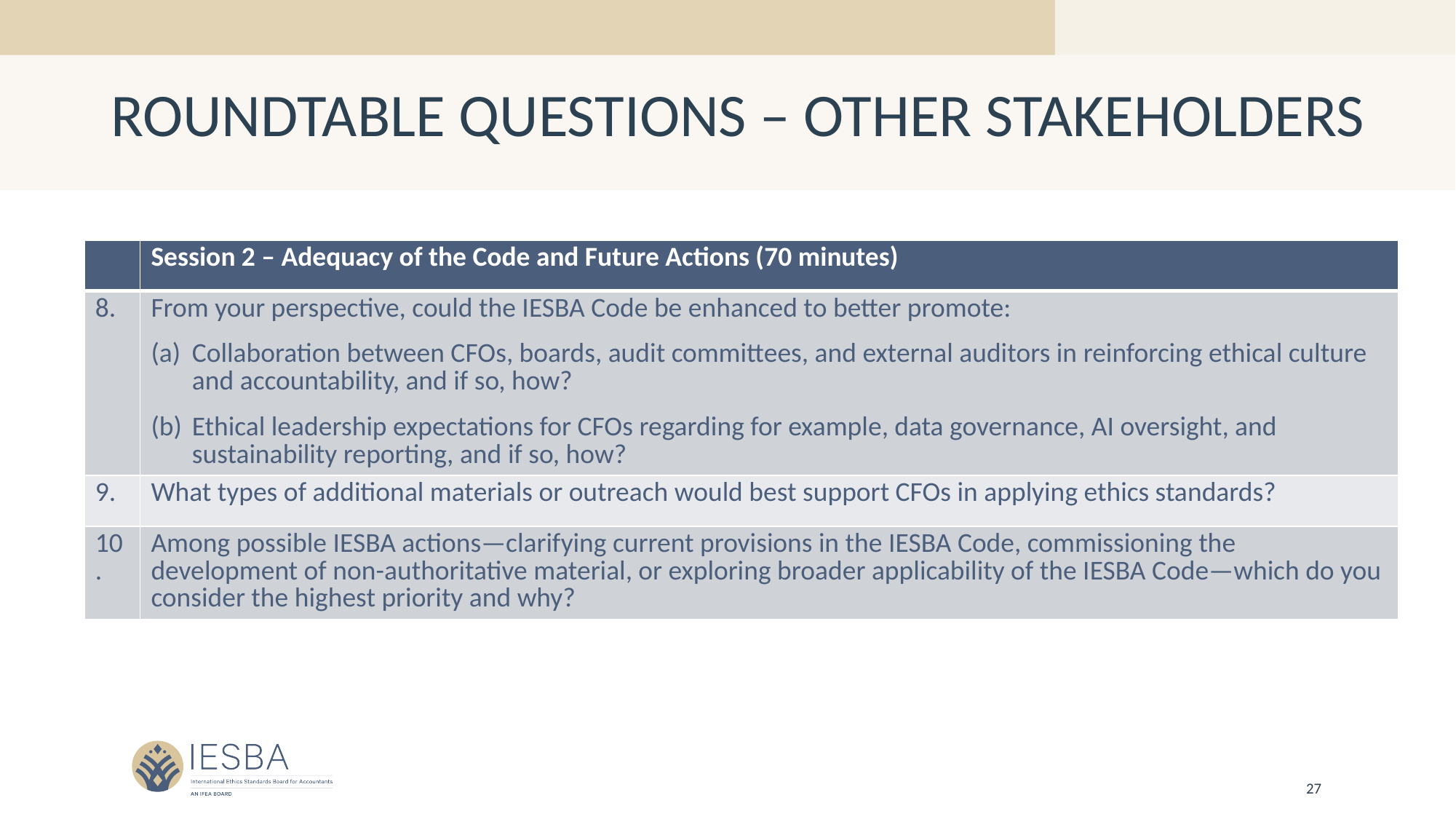

ROUNDTABLE QUESTIONS – OTHER STAKEHOLDERS

|  | Session 2 – Adequacy of the Code and Future Actions (70 minutes) |
| --- | --- |
| 8. | From your perspective, could the IESBA Code be enhanced to better promote: Collaboration between CFOs, boards, audit committees, and external auditors in reinforcing ethical culture and accountability, and if so, how? Ethical leadership expectations for CFOs regarding for example, data governance, AI oversight, and sustainability reporting, and if so, how? |
| 9. | What types of additional materials or outreach would best support CFOs in applying ethics standards? |
| 10. | Among possible IESBA actions—clarifying current provisions in the IESBA Code, commissioning the development of non-authoritative material, or exploring broader applicability of the IESBA Code—which do you consider the highest priority and why? |
27